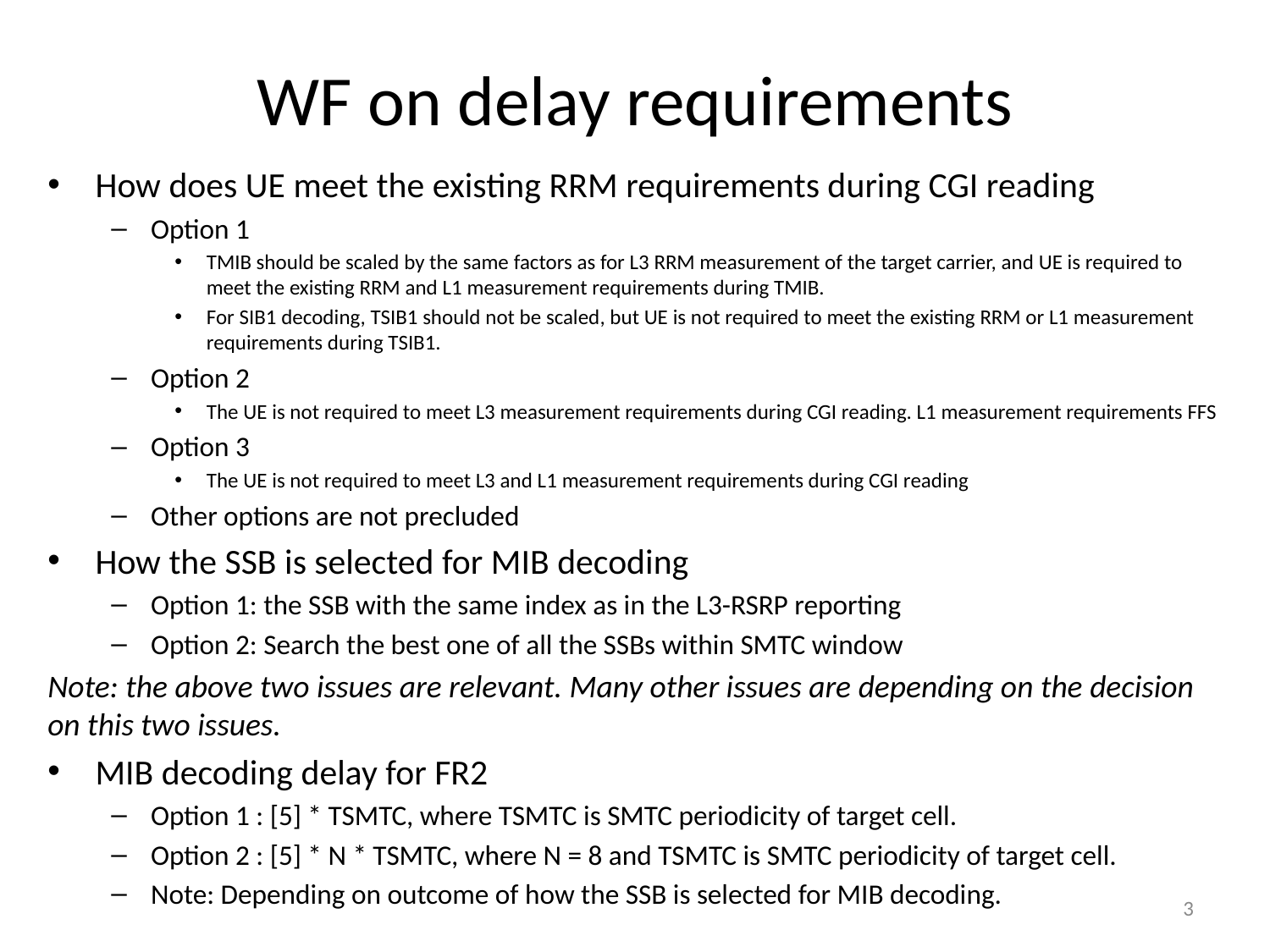

# WF on delay requirements
How does UE meet the existing RRM requirements during CGI reading
Option 1
TMIB should be scaled by the same factors as for L3 RRM measurement of the target carrier, and UE is required to meet the existing RRM and L1 measurement requirements during TMIB.
For SIB1 decoding, TSIB1 should not be scaled, but UE is not required to meet the existing RRM or L1 measurement requirements during TSIB1.
Option 2
The UE is not required to meet L3 measurement requirements during CGI reading. L1 measurement requirements FFS
Option 3
The UE is not required to meet L3 and L1 measurement requirements during CGI reading
Other options are not precluded
How the SSB is selected for MIB decoding
Option 1: the SSB with the same index as in the L3-RSRP reporting
Option 2: Search the best one of all the SSBs within SMTC window
Note: the above two issues are relevant. Many other issues are depending on the decision on this two issues.
MIB decoding delay for FR2
Option 1 : [5] * TSMTC, where TSMTC is SMTC periodicity of target cell.
Option 2 : [5] * N * TSMTC, where N = 8 and TSMTC is SMTC periodicity of target cell.
Note: Depending on outcome of how the SSB is selected for MIB decoding.

3